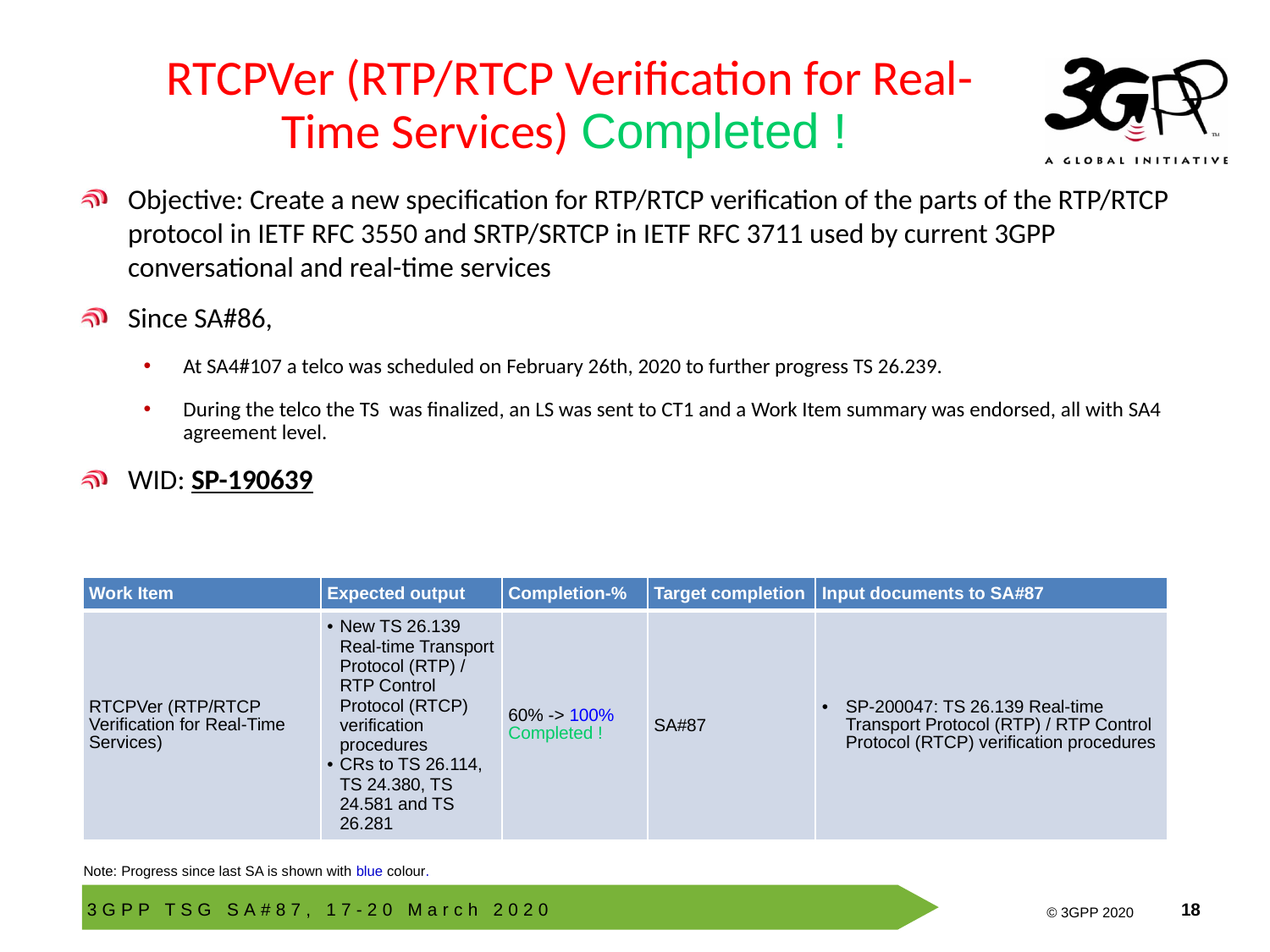

# RTCPVer (RTP/RTCP Verification for Real-Time Services) Completed !
Objective: Create a new specification for RTP/RTCP verification of the parts of the RTP/RTCP protocol in IETF RFC 3550 and SRTP/SRTCP in IETF RFC 3711 used by current 3GPP conversational and real-time services
Since SA#86,
At SA4#107 a telco was scheduled on February 26th, 2020 to further progress TS 26.239.
During the telco the TS  was finalized, an LS was sent to CT1 and a Work Item summary was endorsed, all with SA4 agreement level.
WID: SP-190639

| Work Item | Expected output | Completion-% | Target completion | Input documents to SA#87 |
| --- | --- | --- | --- | --- |
| RTCPVer (RTP/RTCP Verification for Real-Time Services) | New TS 26.139 Real-time Transport Protocol (RTP) / RTP Control Protocol (RTCP) verification procedures CRs to TS 26.114, TS 24.380, TS 24.581 and TS 26.281 | 60% -> 100% Completed ! | SA#87 | SP-200047: TS 26.139 Real-time Transport Protocol (RTP) / RTP Control Protocol (RTCP) verification procedures |
Note: Progress since last SA is shown with blue colour.